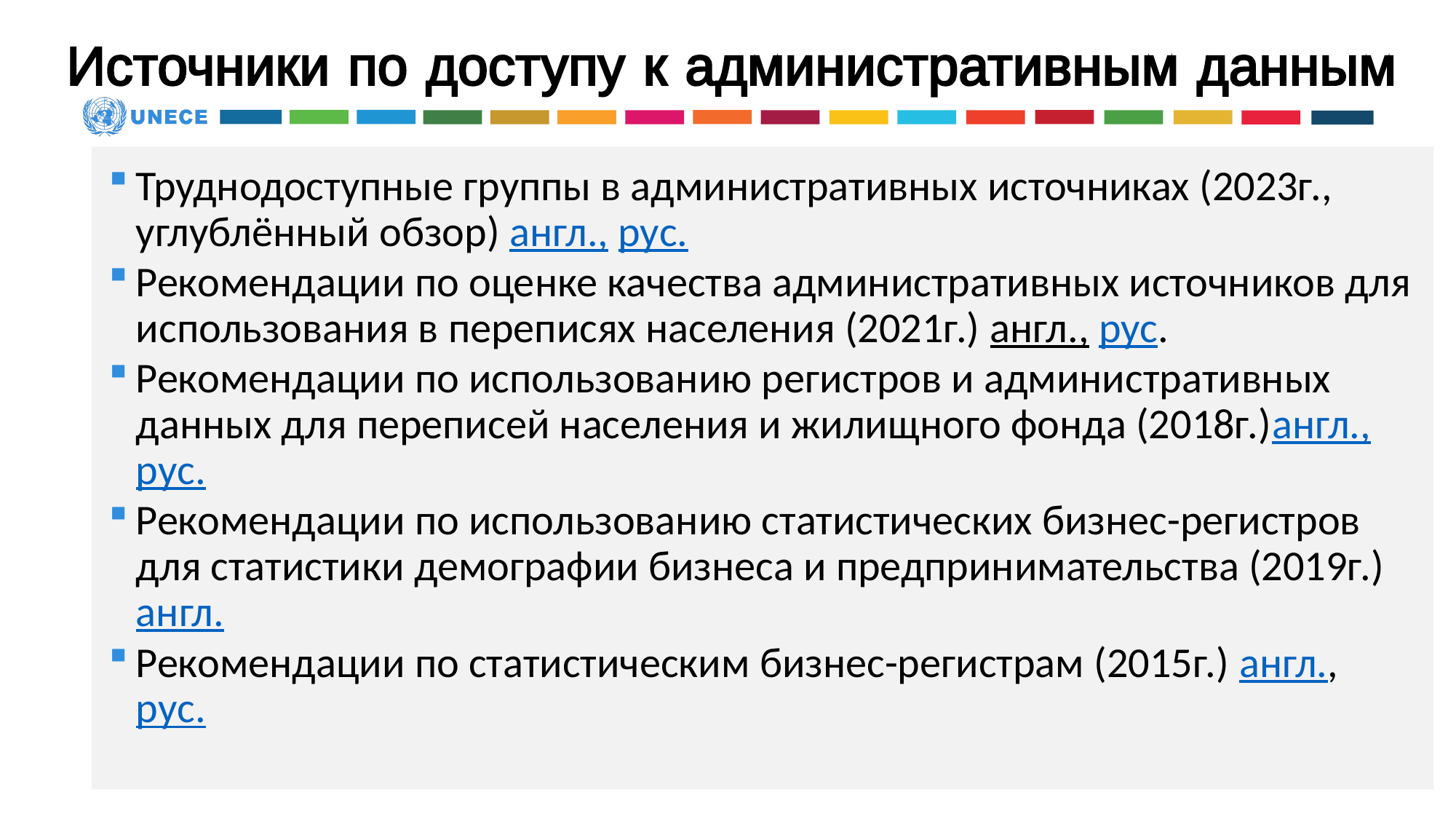

# Источники по доступу к административным данным
Труднодоступные группы в административных источниках (2023г., углублённый обзор) англ., рус.
Рекомендации по оценке качества административных источников для использования в переписях населения (2021г.) англ., рус.
Рекомендации по использованию регистров и административных данных для переписей населения и жилищного фонда (2018г.)англ., рус.
Рекомендации по использованию статистических бизнес-регистров для статистики демографии бизнеса и предпринимательства (2019г.) англ.
Рекомендации по статистическим бизнес-регистрам (2015г.) англ., рус.